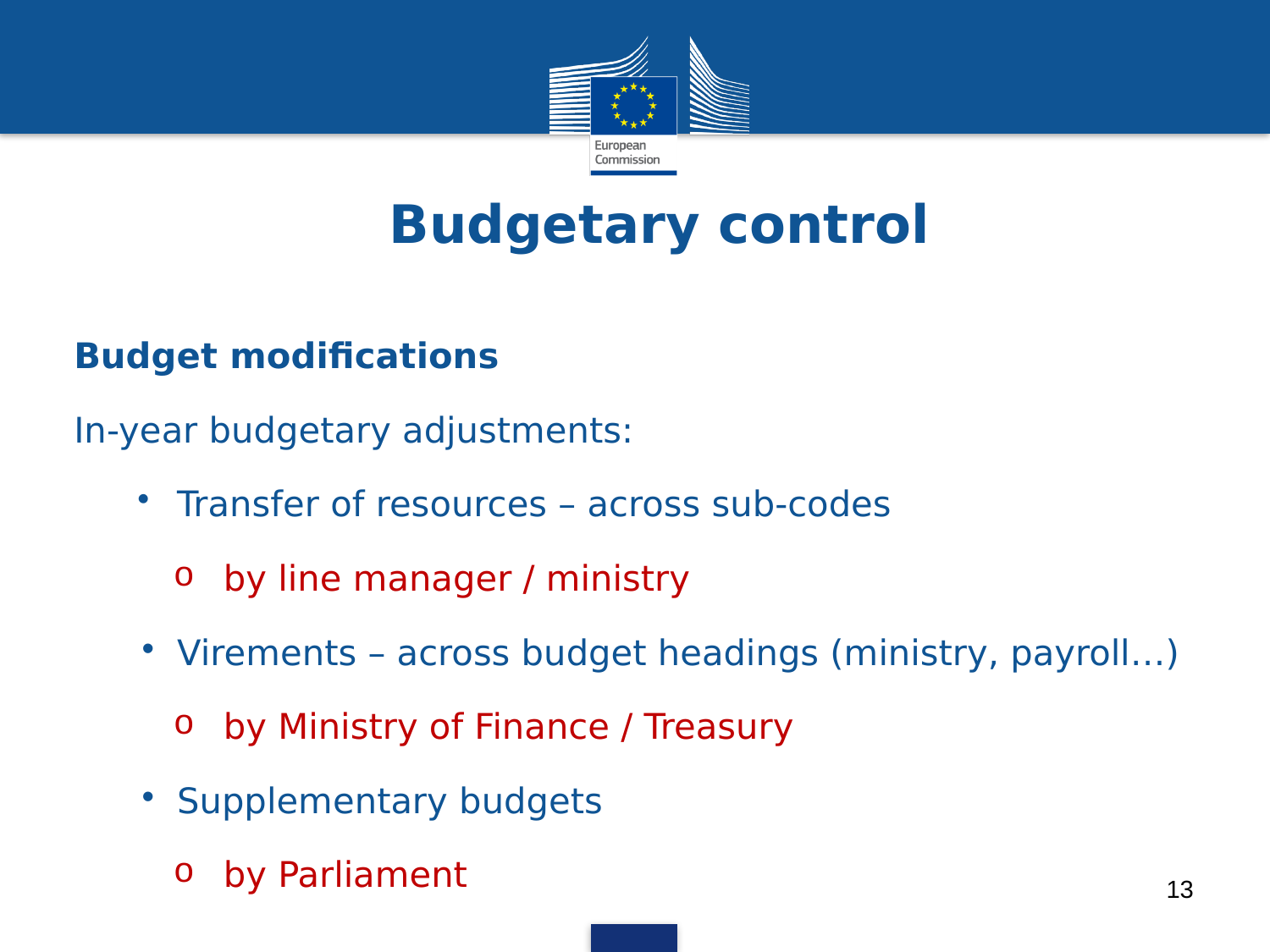

# Budgetary control
Budget modifications
In-year budgetary adjustments:
Transfer of resources – across sub-codes
by line manager / ministry
Virements – across budget headings (ministry, payroll…)
by Ministry of Finance / Treasury
Supplementary budgets
by Parliament

13